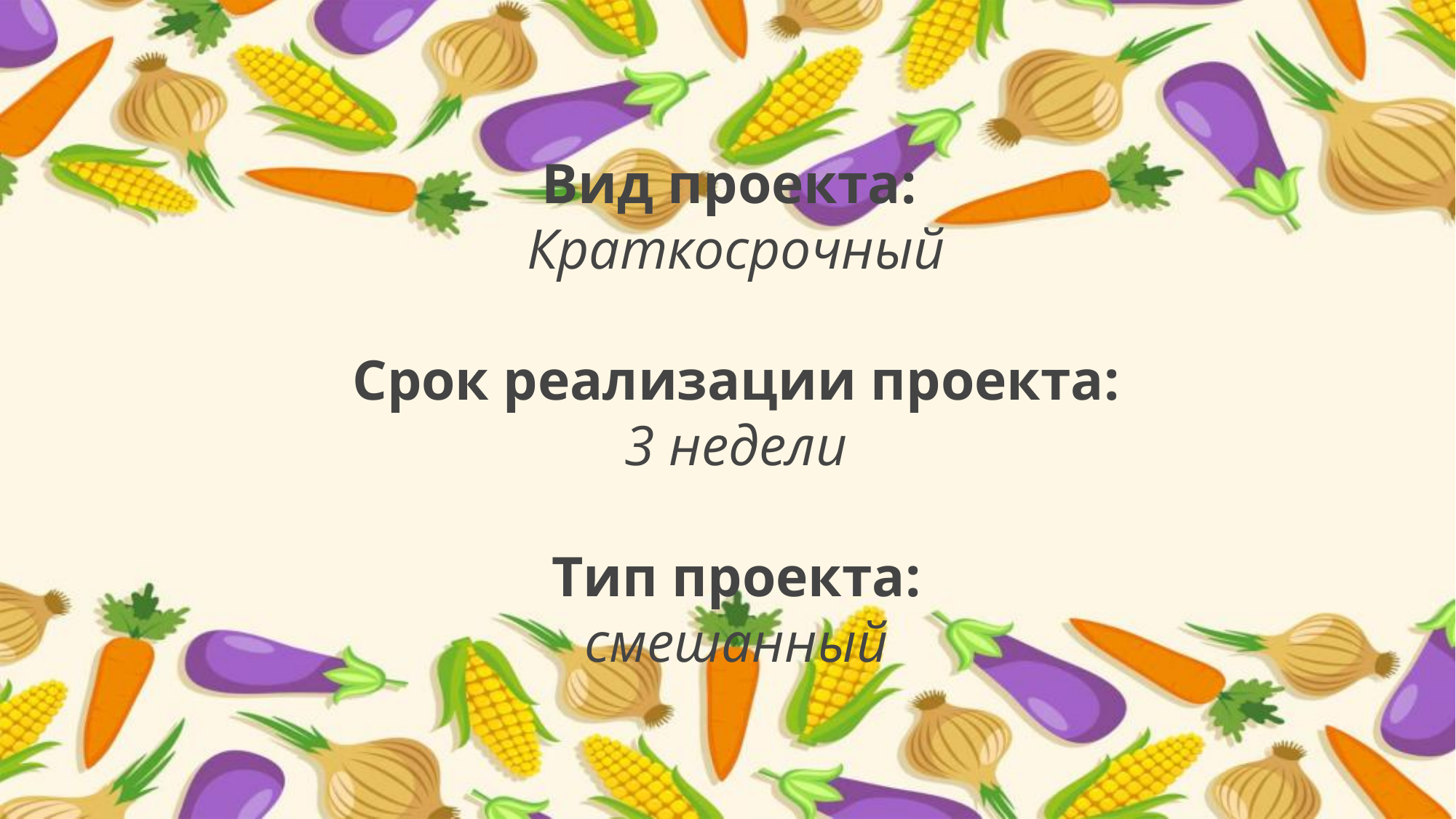

Вид проекта:
 Краткосрочный

 Срок реализации проекта:
 3 недели

 Тип проекта:
 смешанный